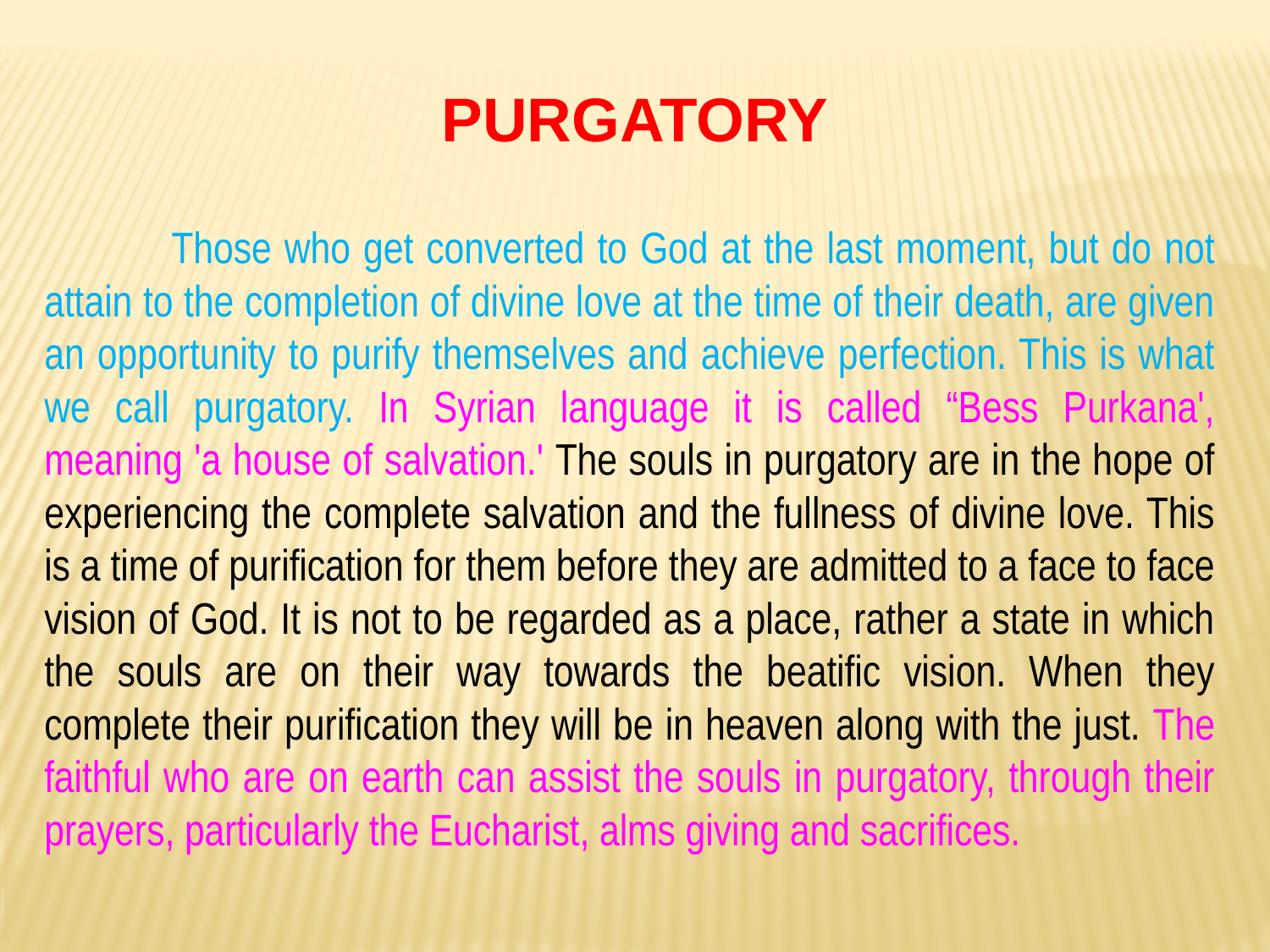

PURGATORY
	Those who get converted to God at the last moment, but do not attain to the completion of divine love at the time of their death, are given an opportunity to purify themselves and achieve perfection. This is what we call purgatory. In Syrian language it is called “Bess Purkana', meaning 'a house of salvation.' The souls in purgatory are in the hope of experiencing the complete salvation and the fullness of divine love. This is a time of purification for them before they are admitted to a face to face vision of God. It is not to be regarded as a place, rather a state in which the souls are on their way towards the beatific vision. When they complete their purification they will be in heaven along with the just. The faithful who are on earth can assist the souls in purgatory, through their prayers, particularly the Eucharist, alms giving and sacrifices.